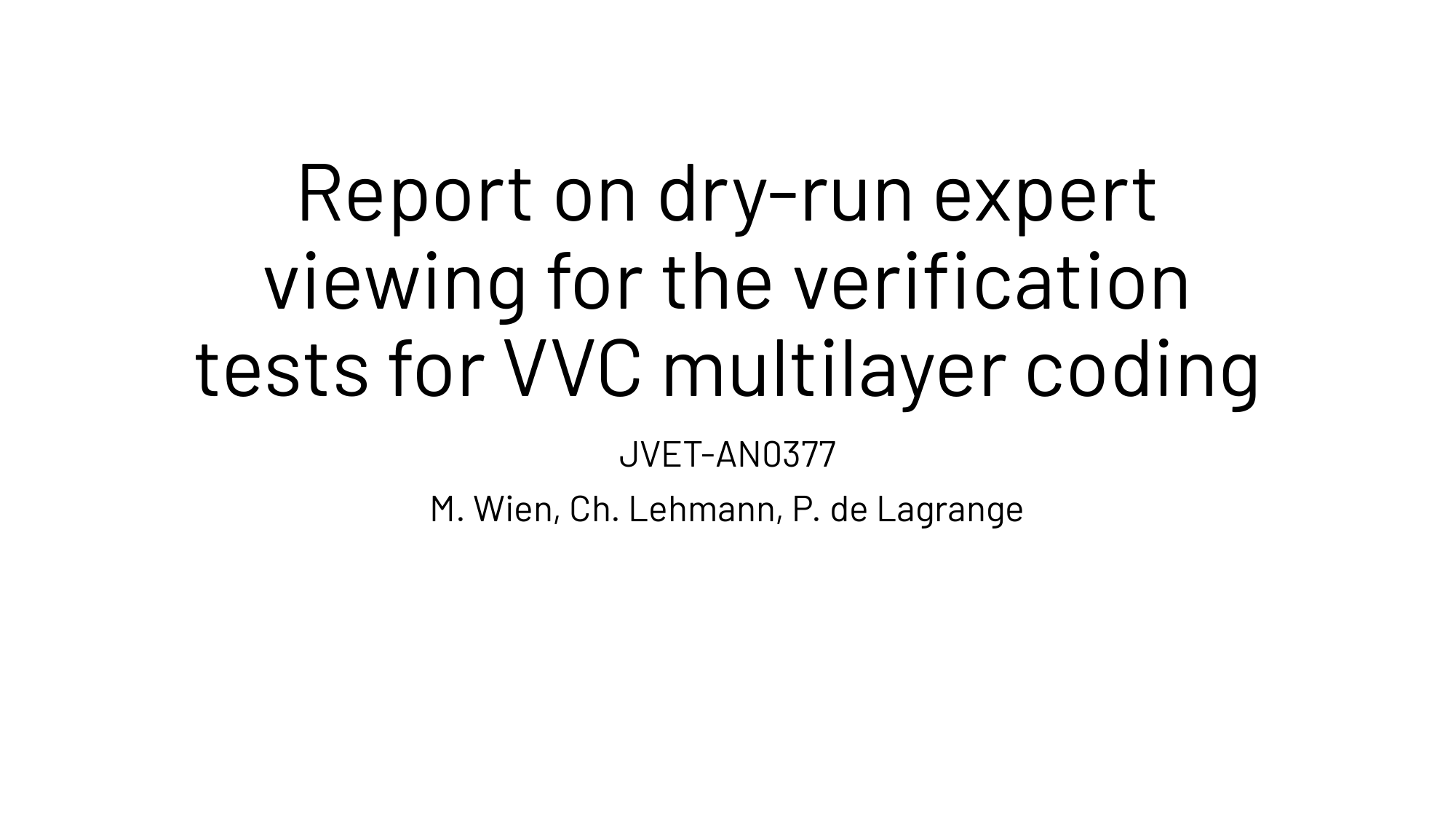

# Report on dry-run expert viewing for the verification tests for VVC multilayer coding
JVET-AN0377
M. Wien, Ch. Lehmann, P. de Lagrange